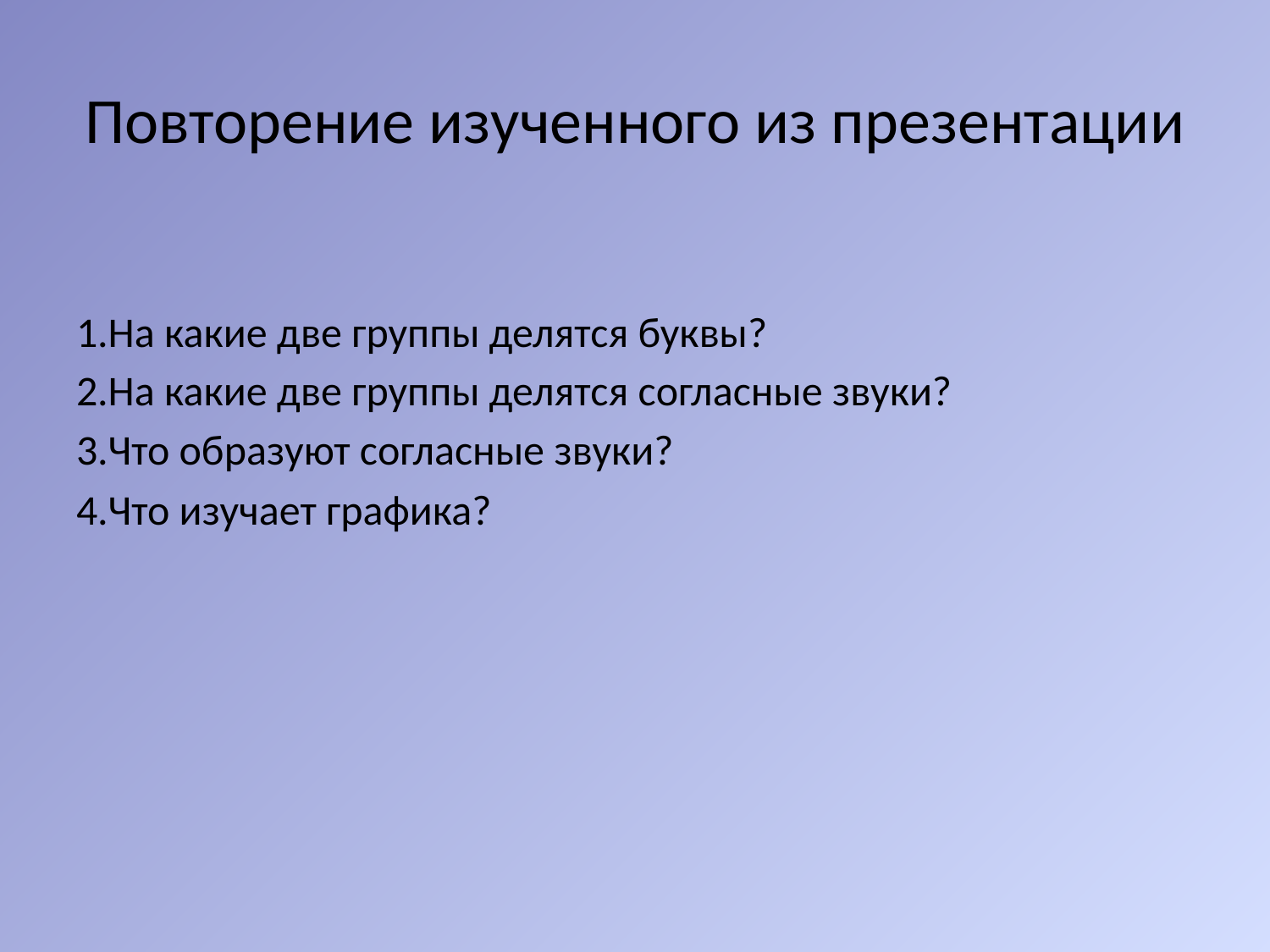

# Повторение изученного из презентации

1.На какие две группы делятся буквы?
2.На какие две группы делятся согласные звуки?
3.Что образуют согласные звуки?
4.Что изучает графика?